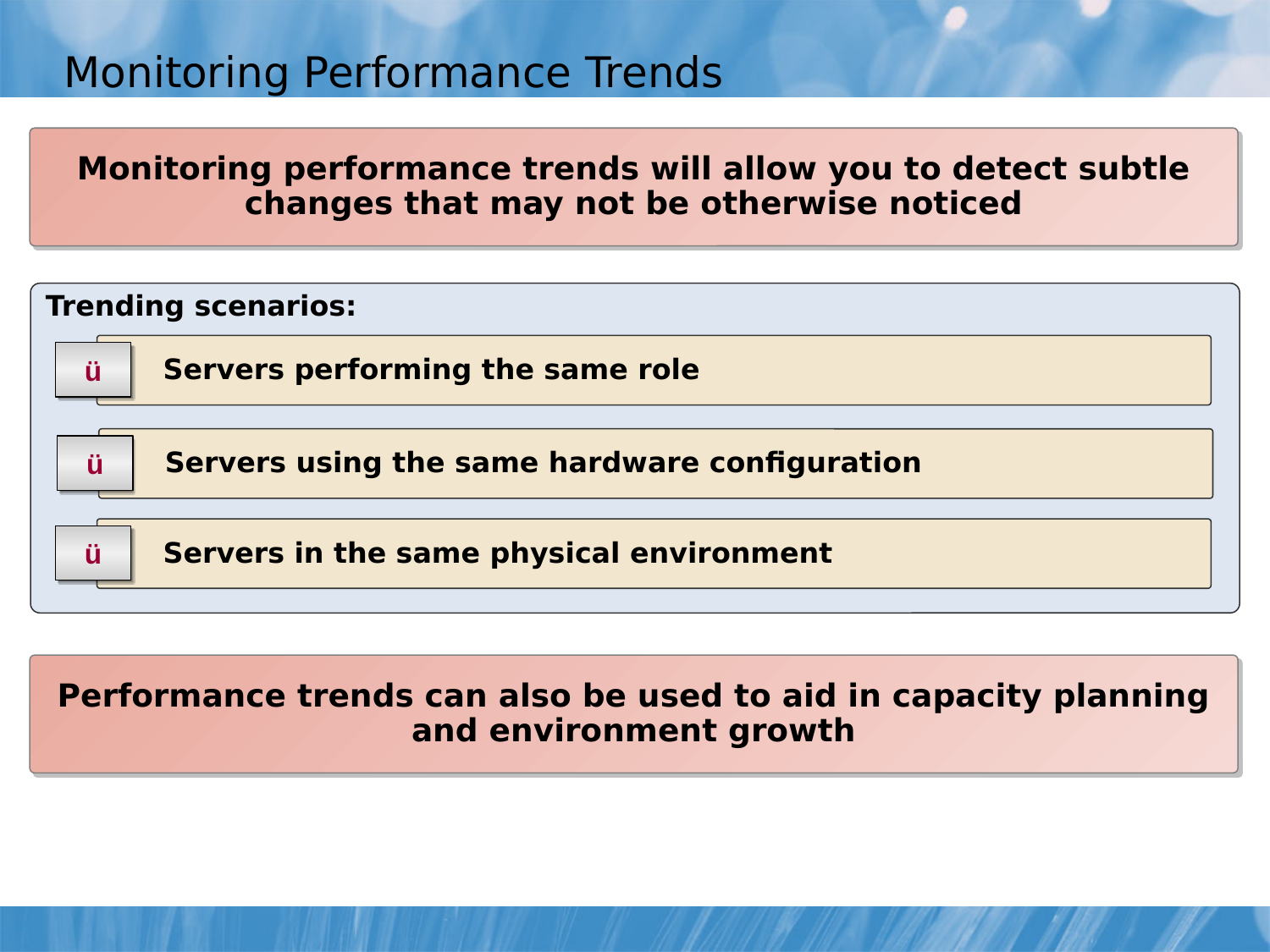

# Monitoring Performance Trends
Monitoring performance trends will allow you to detect subtle changes that may not be otherwise noticed
Trending scenarios:
	   Servers performing the same role
ü
	   Servers using the same hardware configuration
ü
	   Servers in the same physical environment
ü
Performance trends can also be used to aid in capacity planning and environment growth